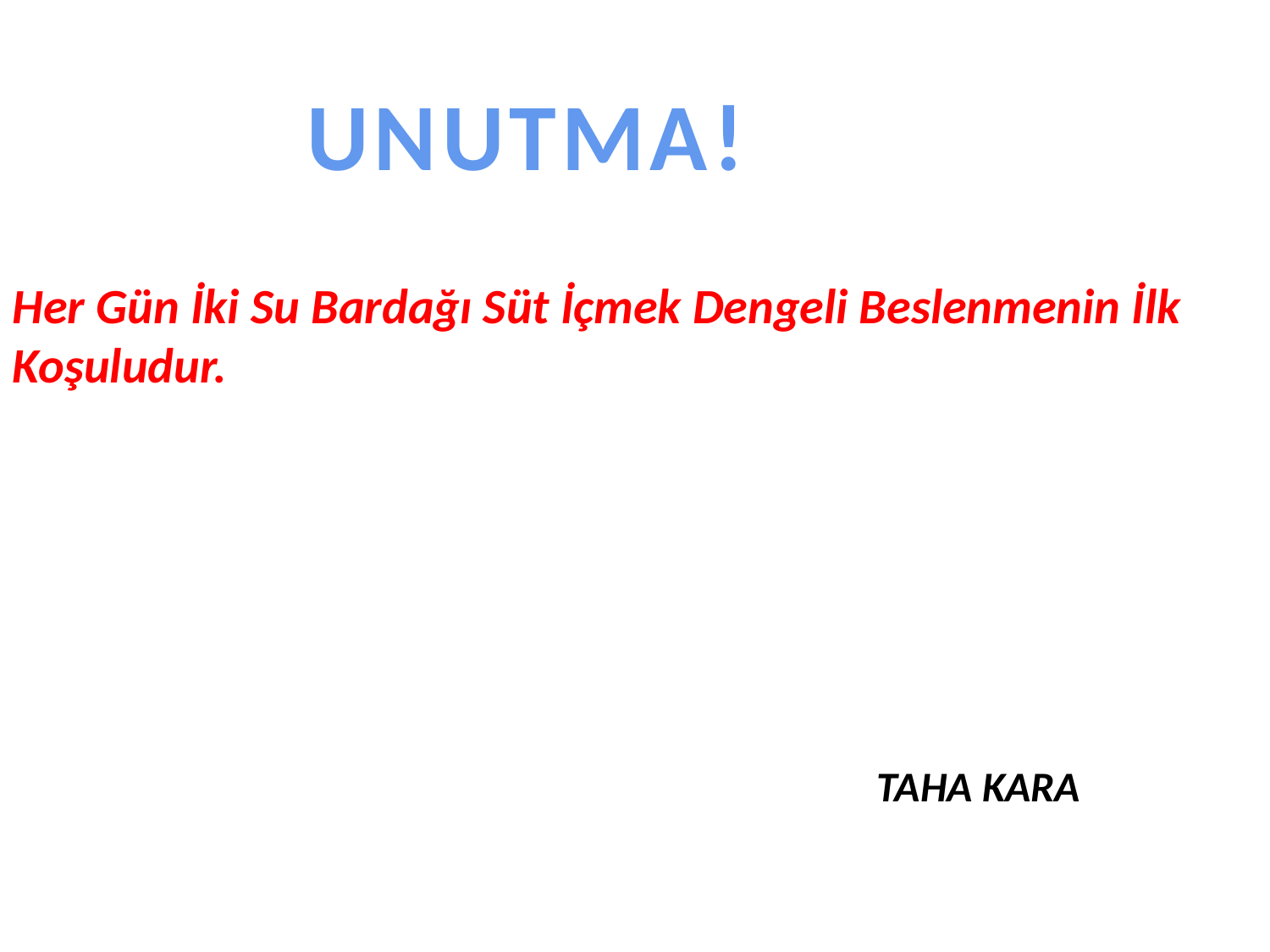

UNUTMA!
Her Gün İki Su Bardağı Süt İçmek Dengeli Beslenmenin İlk Koşuludur.
TAHA KARA